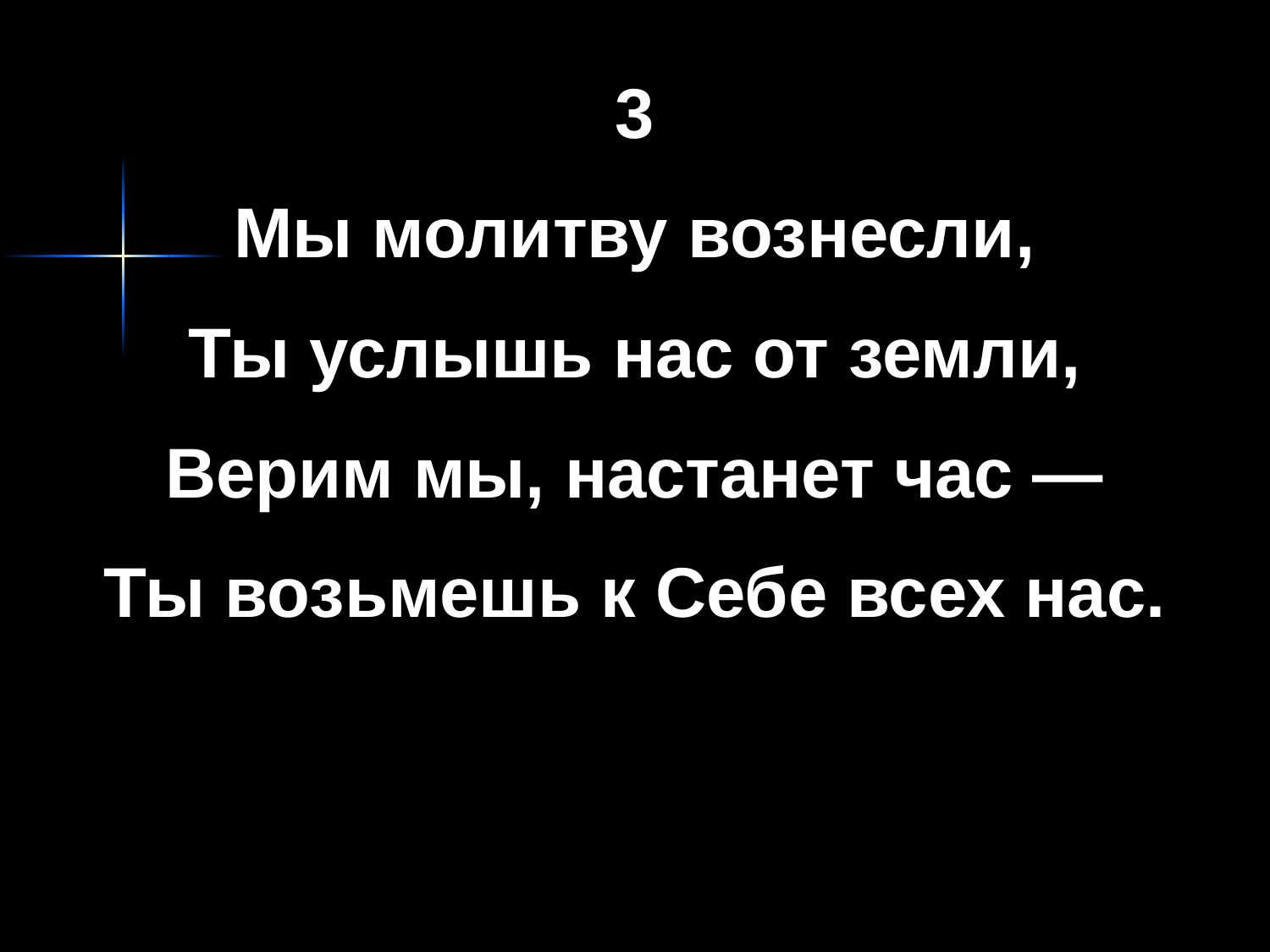

3
Мы молитву вознесли,
Ты услышь нас от земли,
Верим мы, настанет час —
Ты возьмешь к Себе всех нас.